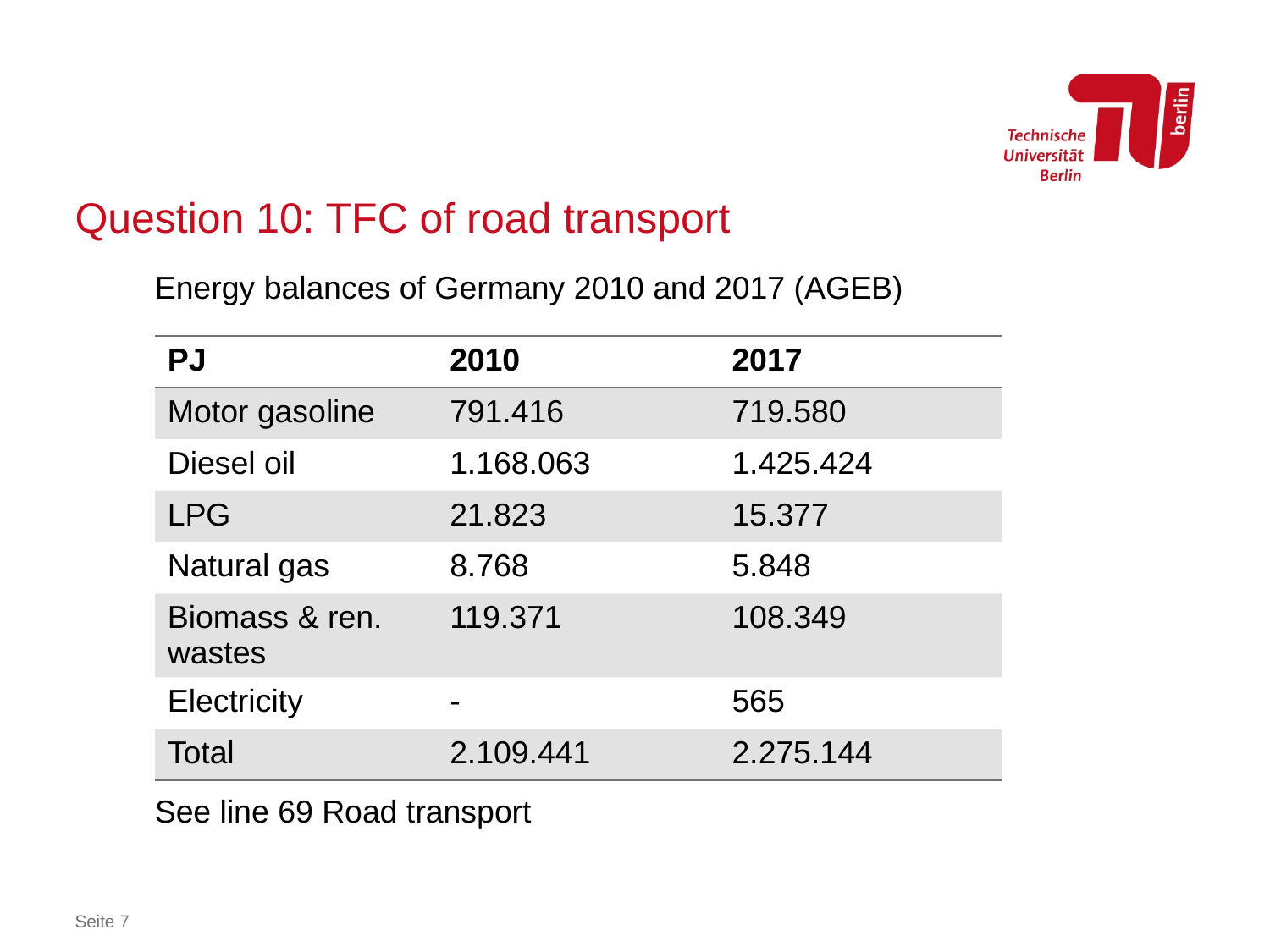

# Question 10: TFC of road transport
Energy balances of Germany 2010 and 2017 (AGEB)

See line 69 Road transport

| PJ | 2010 | 2017 |
| --- | --- | --- |
| Motor gasoline | 791.416 | 719.580 |
| Diesel oil | 1.168.063 | 1.425.424 |
| LPG | 21.823 | 15.377 |
| Natural gas | 8.768 | 5.848 |
| Biomass & ren. wastes | 119.371 | 108.349 |
| Electricity | - | 565 |
| Total | 2.109.441 | 2.275.144 |
Seite 7